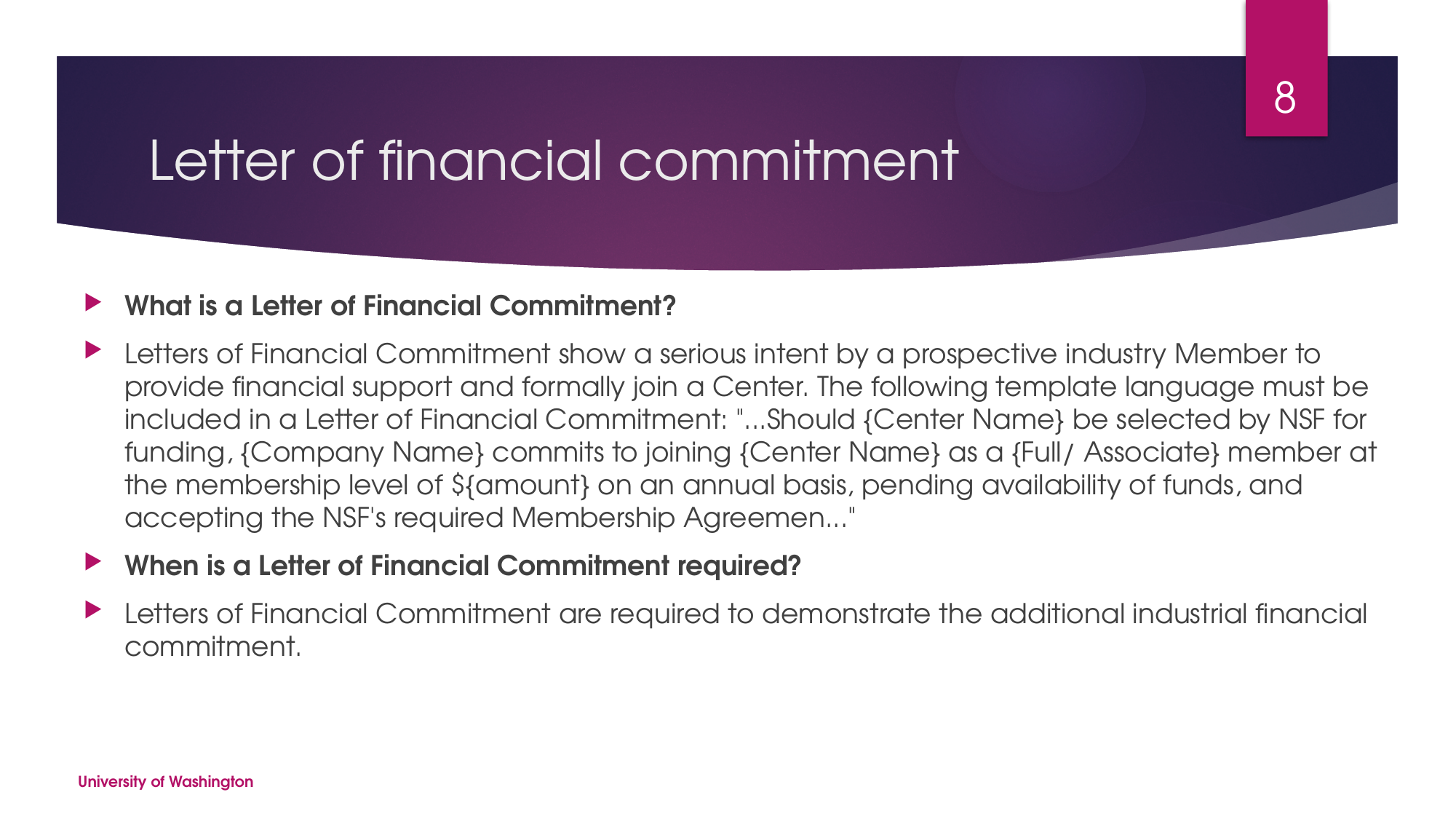

8
# Letter of financial commitment
What is a Letter of Financial Commitment?
Letters of Financial Commitment show a serious intent by a prospective industry Member to provide financial support and formally join a Center. The following template language must be included in a Letter of Financial Commitment: "...Should {Center Name} be selected by NSF for funding, {Company Name} commits to joining {Center Name} as a {Full/ Associate} member at the membership level of ${amount} on an annual basis, pending availability of funds, and accepting the NSF's required Membership Agreemen..."
When is a Letter of Financial Commitment required?
Letters of Financial Commitment are required to demonstrate the additional industrial financial commitment.

University of Washington